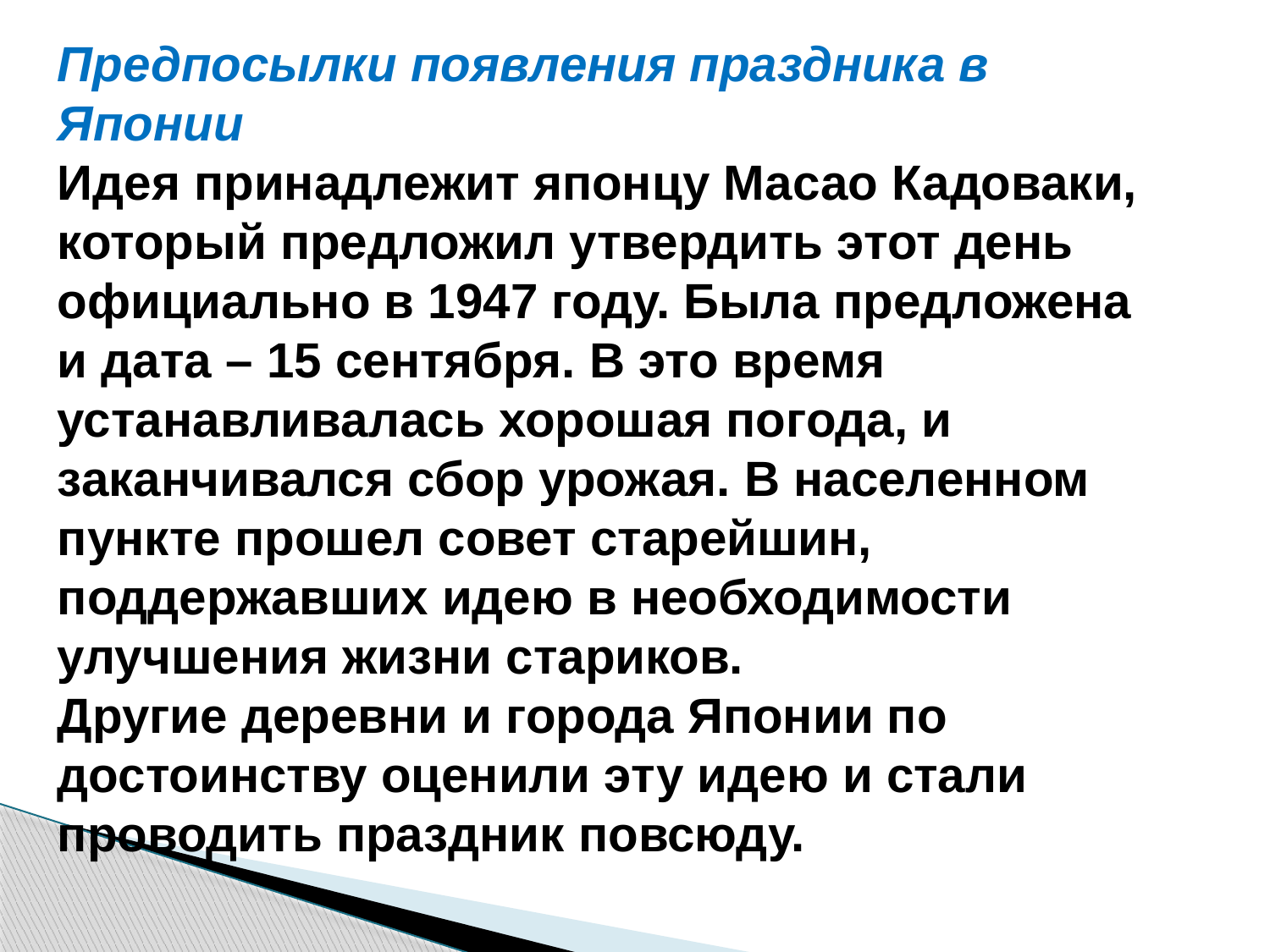

Предпосылки появления праздника в Японии
Идея принадлежит японцу Масао Кадоваки, который предложил утвердить этот день официально в 1947 году. Была предложена и дата – 15 сентября. В это время устанавливалась хорошая погода, и заканчивался сбор урожая. В населенном пункте прошел совет старейшин, поддержавших идею в необходимости улучшения жизни стариков.
Другие деревни и города Японии по достоинству оценили эту идею и стали      проводить праздник повсюду.